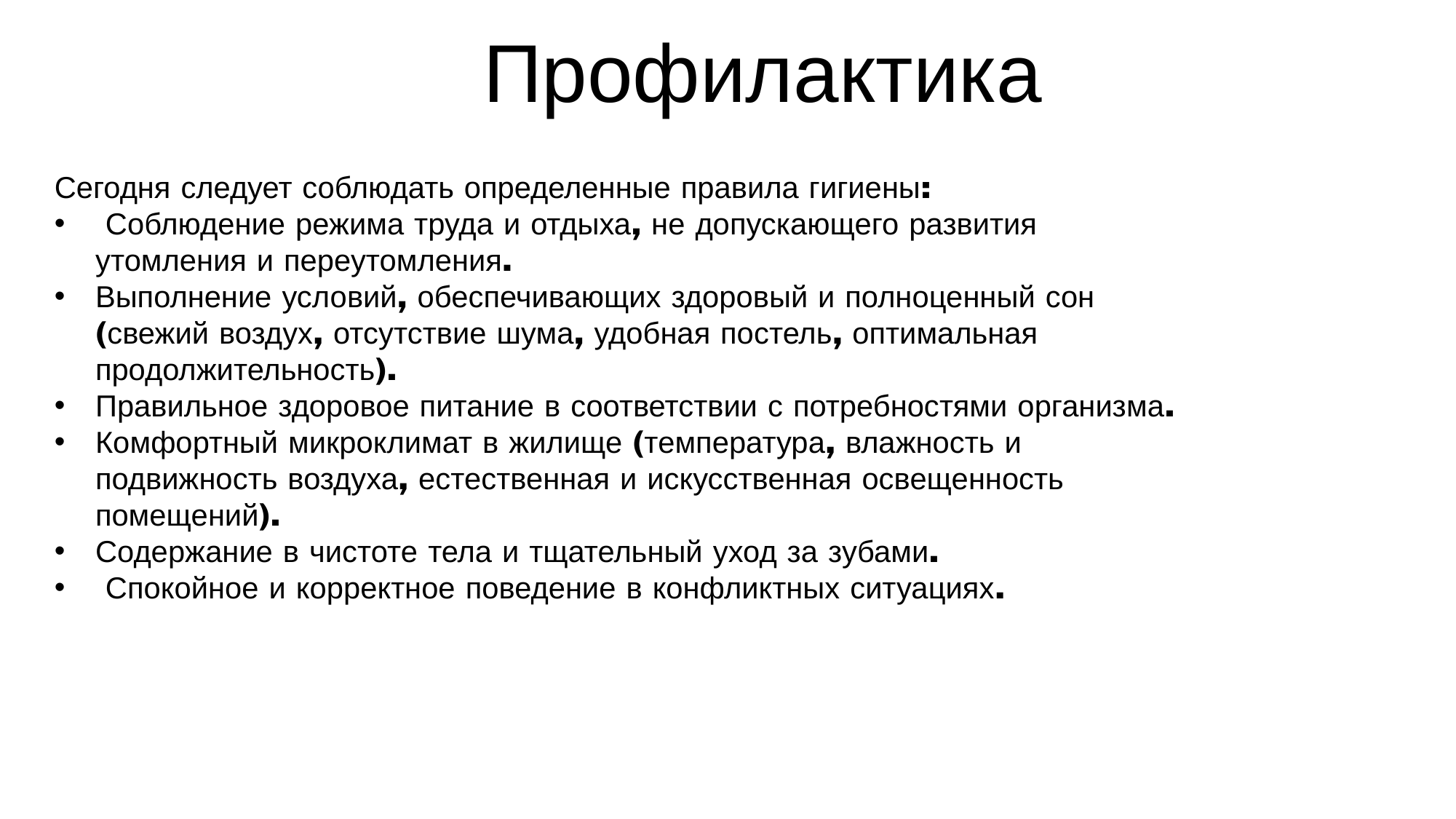

# Профилактика
Сегодня следует соблюдать определенные правила гигиены:
 Соблюдение режима труда и отдыха, не допускающего развития утомления и переутомления.
Выполнение условий, обеспечивающих здоровый и полноценный сон (свежий воздух, отсутствие шума, удобная постель, оптимальная продолжительность).
Правильное здоровое питание в соответствии с потребностями организма.
Комфортный микроклимат в жилище (температура, влажность и подвижность воздуха, естественная и искусственная освещенность помещений).
Содержание в чистоте тела и тщательный уход за зубами.
 Спокойное и корректное поведение в конфликтных ситуациях.